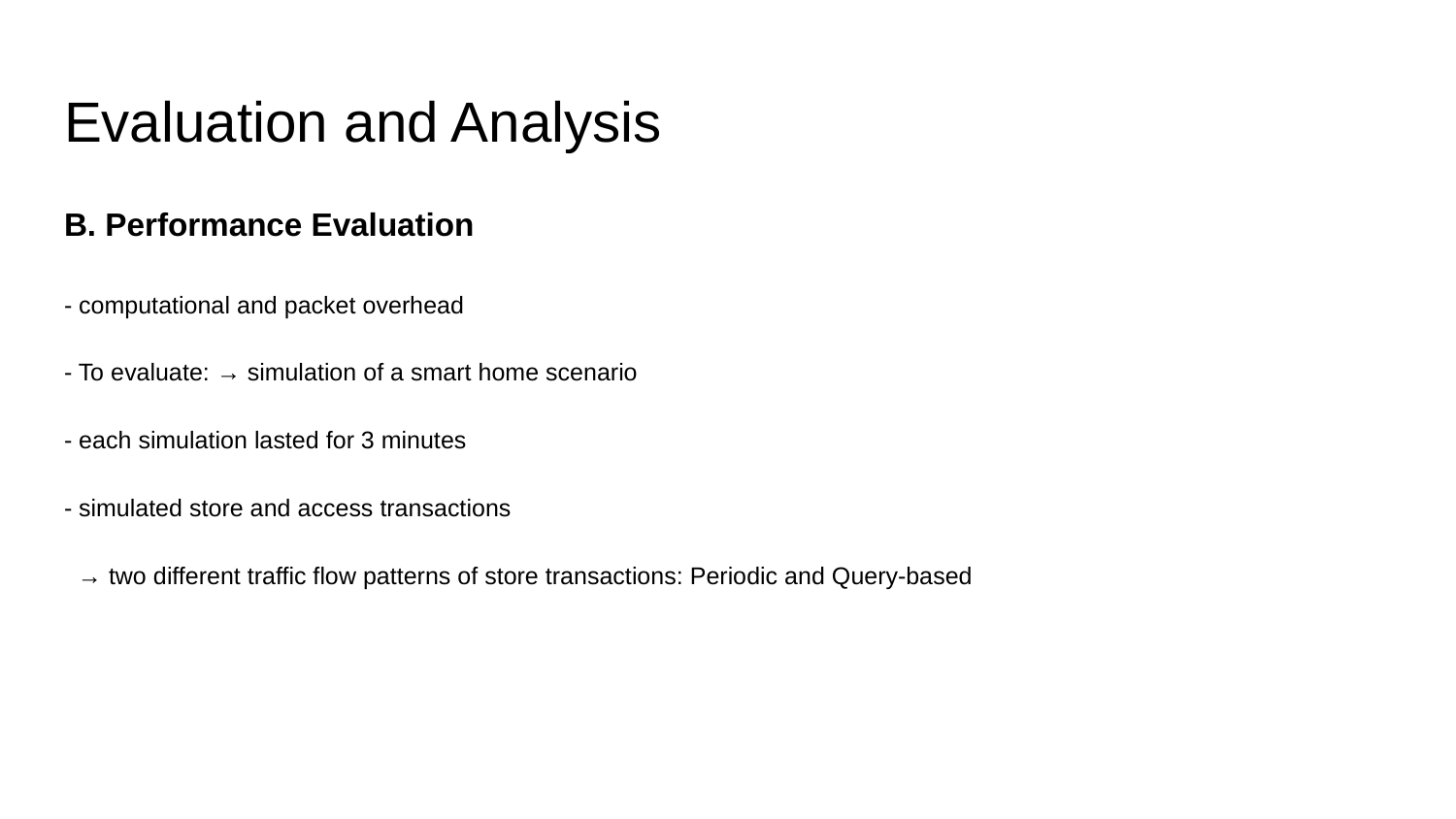

# Evaluation and Analysis
B. Performance Evaluation
- computational and packet overhead
- To evaluate: → simulation of a smart home scenario
- each simulation lasted for 3 minutes
- simulated store and access transactions
  → two different traffic flow patterns of store transactions: Periodic and Query-based